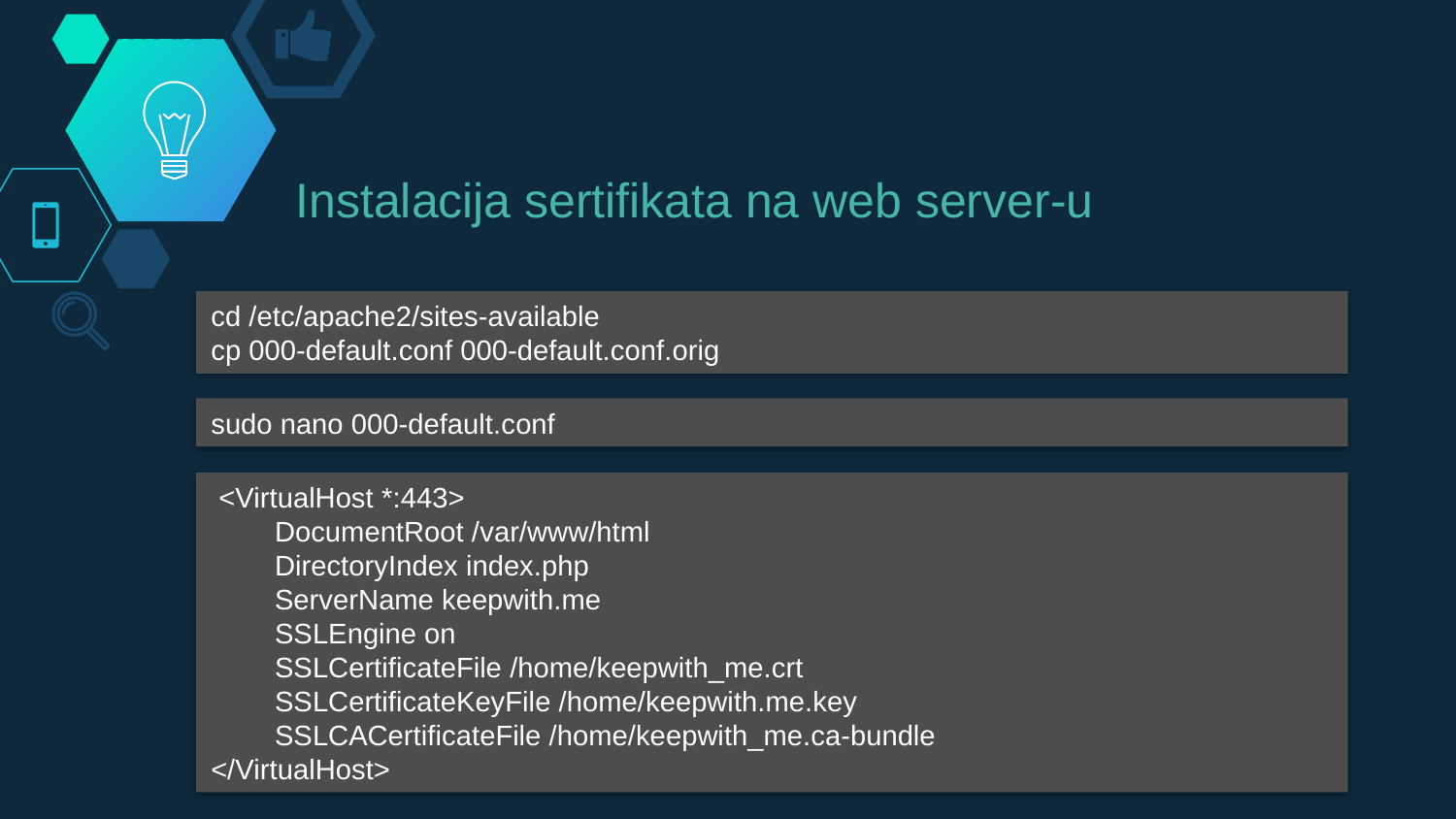

Instalacija sertifikata na web server-u
cd /etc/apache2/sites-available
cp 000-default.conf 000-default.conf.orig
sudo nano 000-default.conf
 <VirtualHost *:443>
        DocumentRoot /var/www/html
        DirectoryIndex index.php
        ServerName keepwith.me
        SSLEngine on
        SSLCertificateFile /home/keepwith_me.crt
        SSLCertificateKeyFile /home/keepwith.me.key
        SSLCACertificateFile /home/keepwith_me.ca-bundle
</VirtualHost>